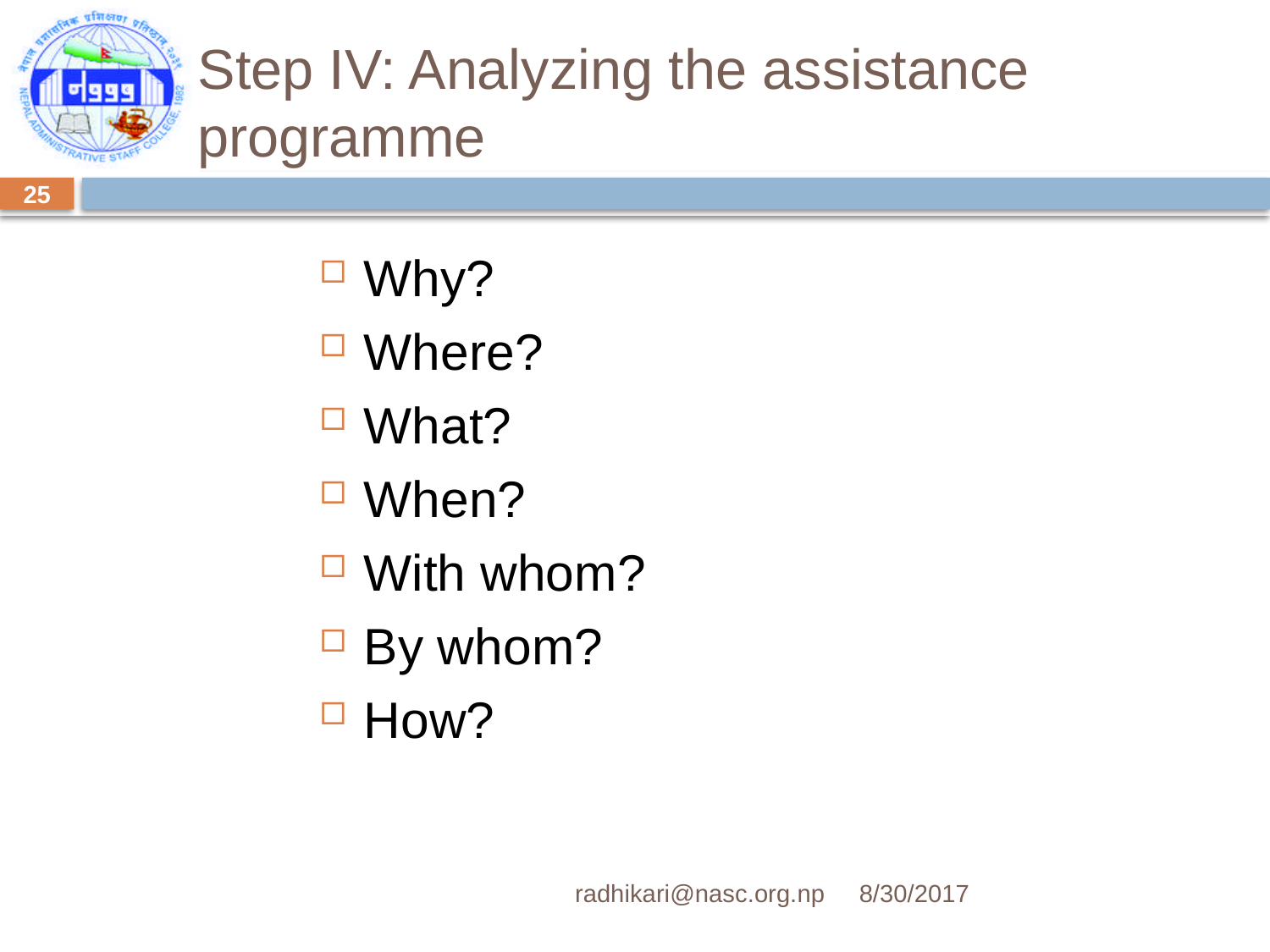

# Step IV: Analyzing the assistance programme
25
Why?
Where?
What?
When?
With whom?
By whom?
How?
radhikari@nasc.org.np
8/30/2017